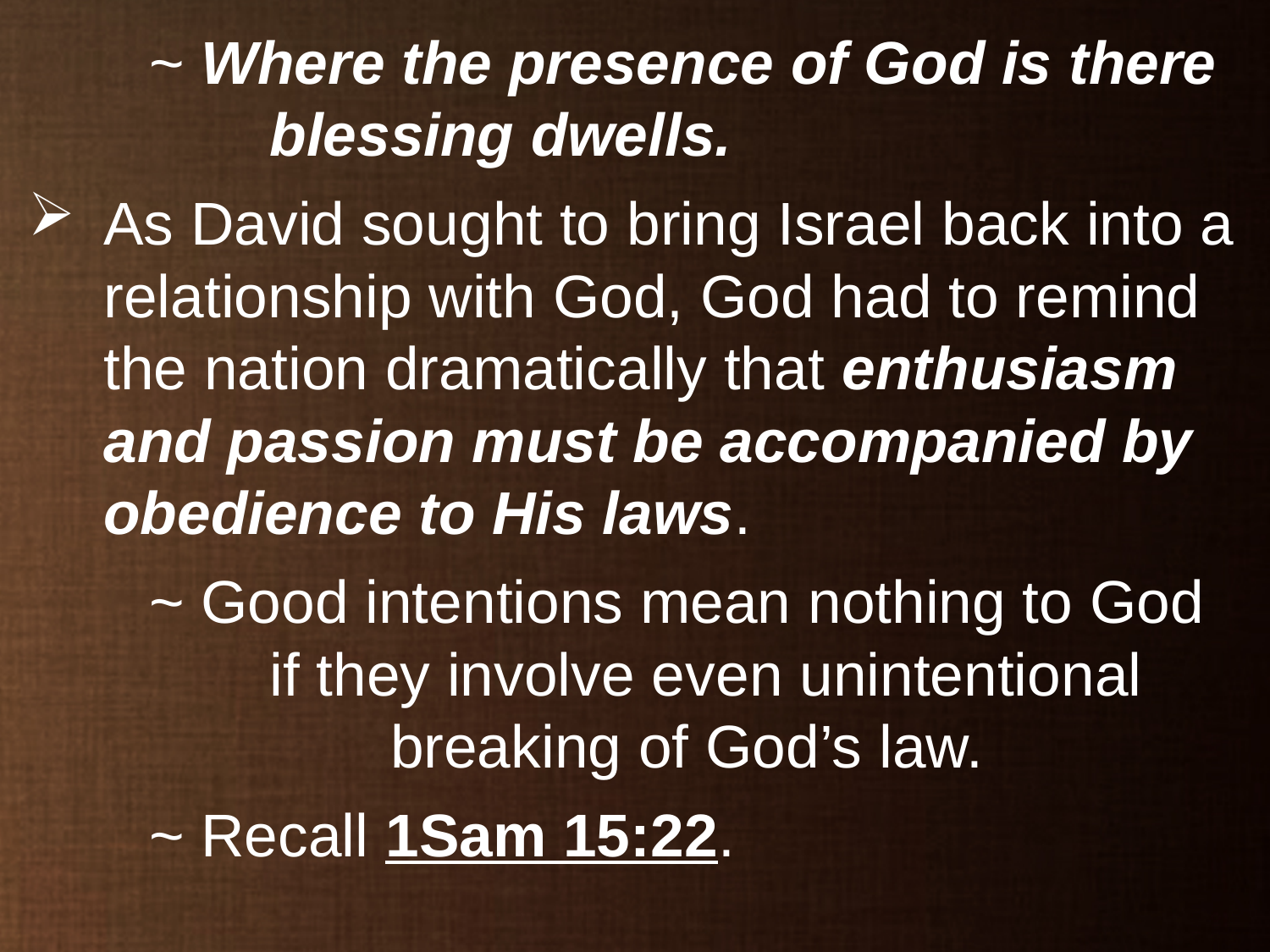

~ Where the presence of God is there 			blessing dwells.
As David sought to bring Israel back into a relationship with God, God had to remind the nation dramatically that enthusiasm and passion must be accompanied by obedience to His laws.
	~ Good intentions mean nothing to God 			if they involve even unintentional 				breaking of God’s law.
	~ Recall 1Sam 15:22.